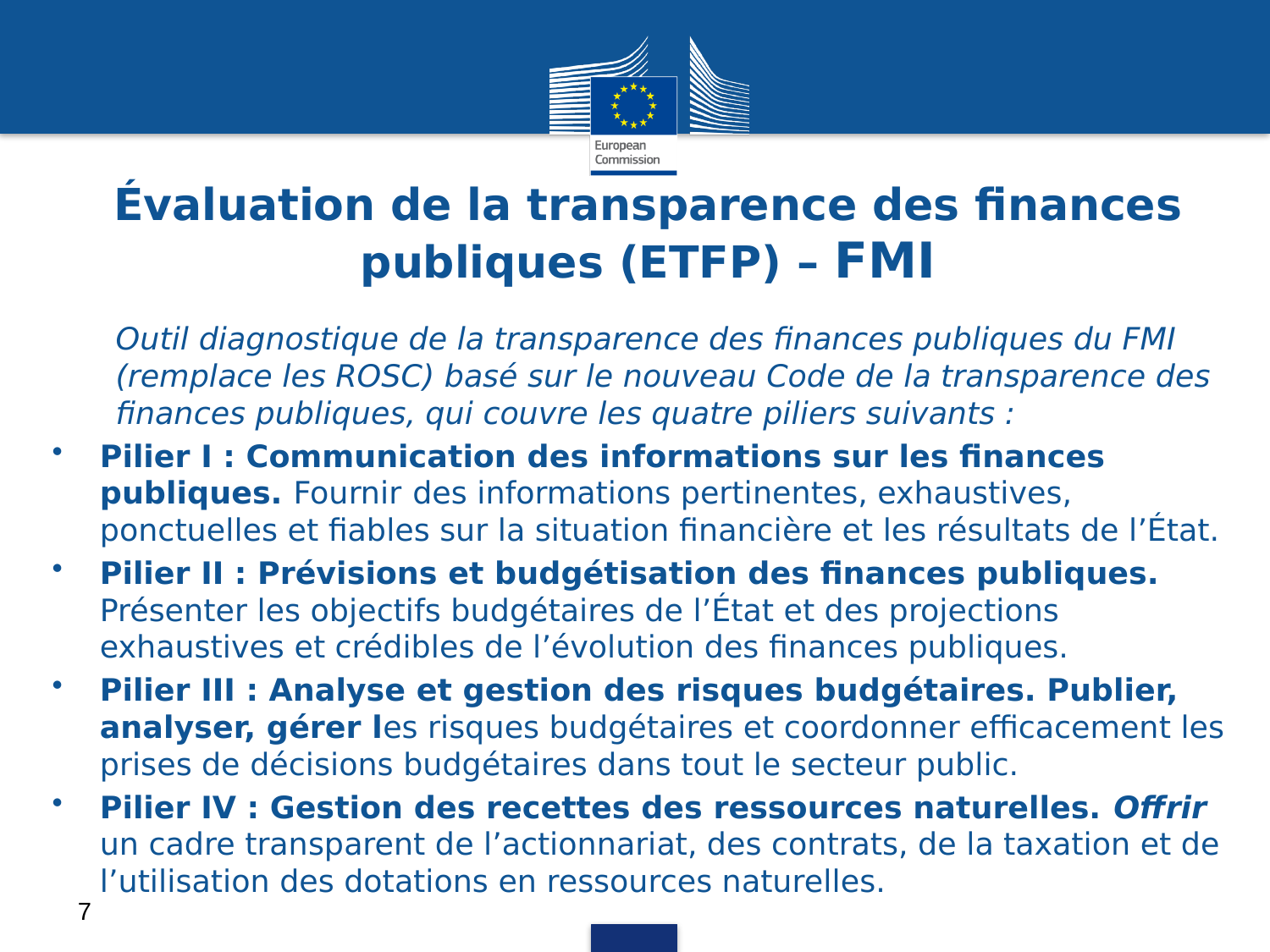

# Évaluation de la transparence des finances publiques (ETFP) – FMI
Outil diagnostique de la transparence des finances publiques du FMI (remplace les ROSC) basé sur le nouveau Code de la transparence des finances publiques, qui couvre les quatre piliers suivants :
Pilier I : Communication des informations sur les finances publiques. Fournir des informations pertinentes, exhaustives, ponctuelles et fiables sur la situation financière et les résultats de l’État.
Pilier II : Prévisions et budgétisation des finances publiques. Présenter les objectifs budgétaires de l’État et des projections exhaustives et crédibles de l’évolution des finances publiques.
Pilier III : Analyse et gestion des risques budgétaires. Publier, analyser, gérer les risques budgétaires et coordonner efficacement les prises de décisions budgétaires dans tout le secteur public.
Pilier IV : Gestion des recettes des ressources naturelles. Offrir un cadre transparent de l’actionnariat, des contrats, de la taxation et de l’utilisation des dotations en ressources naturelles.

7